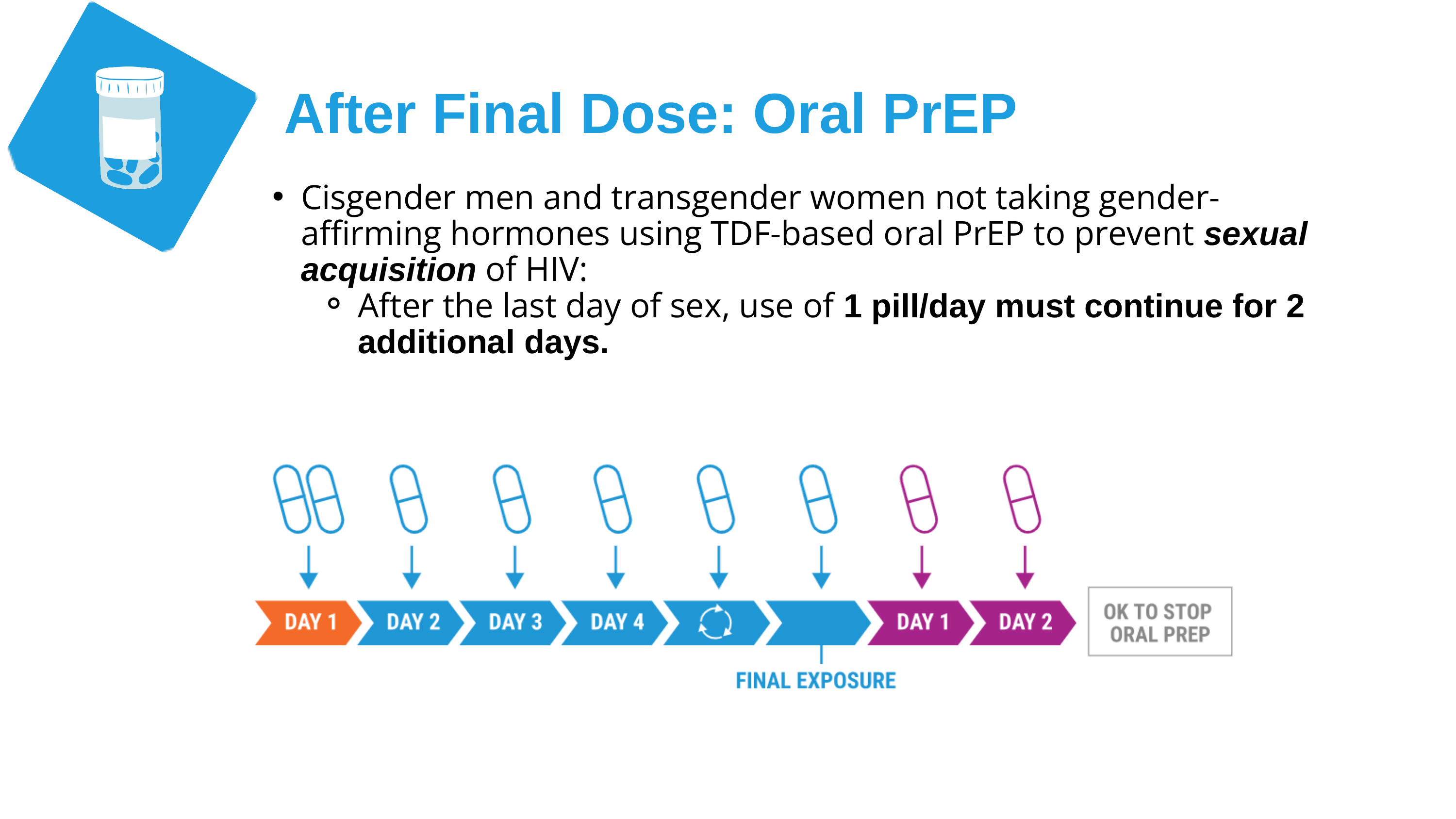

After Final Dose: Oral PrEP
Cisgender men and transgender women not taking gender-affirming hormones using TDF-based oral PrEP to prevent sexual acquisition of HIV:
After the last day of sex, use of 1 pill/day must continue for 2 additional days.